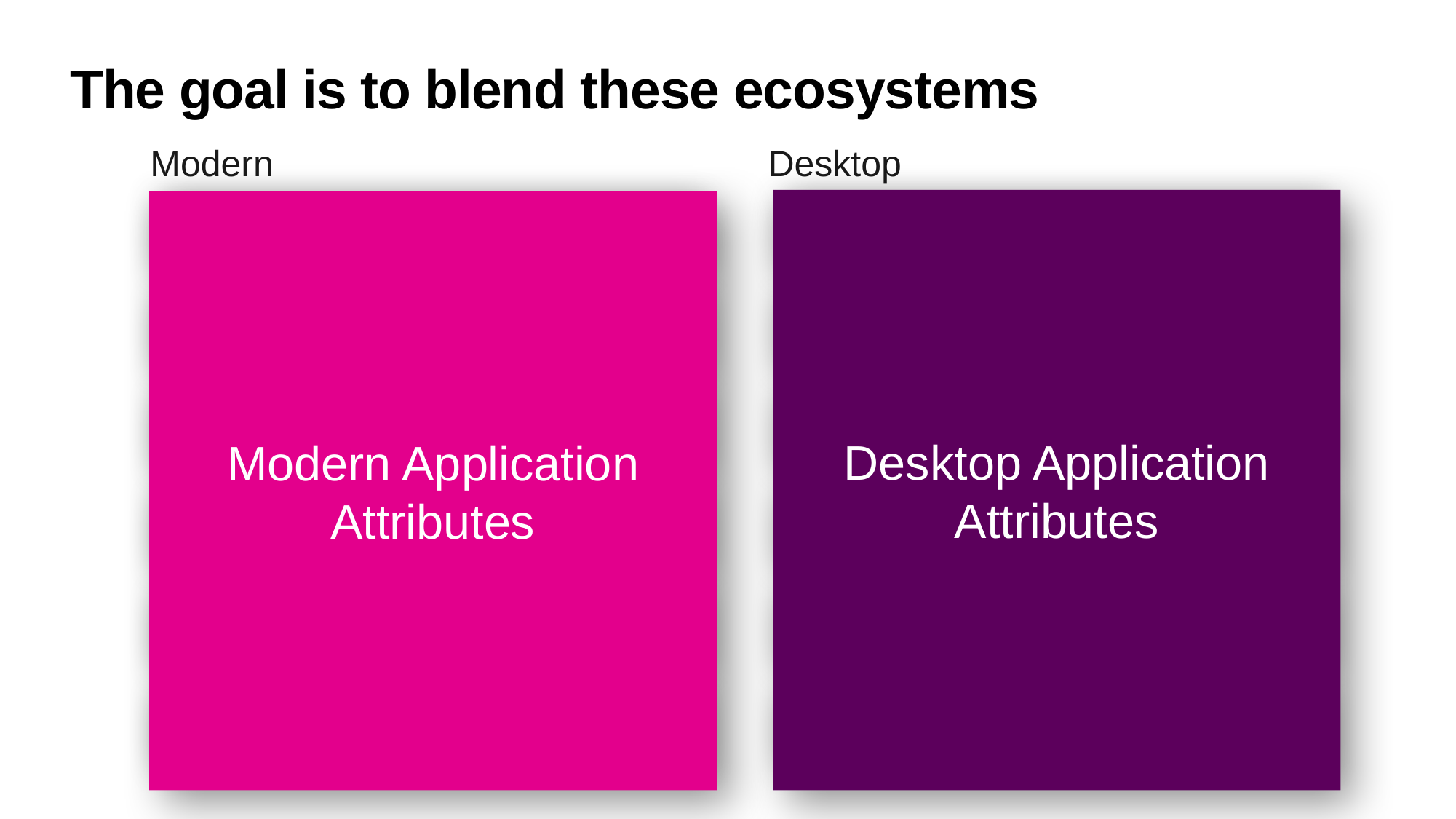

# The goal is to blend these ecosystems
Desktop
Modern
Desktop Application Attributes
Modern Application Attributes
Contained Execution & Great Fundamentals
User & Admin Level Security
Platform Managed Install & Update
MSI, Custom Installers & Updaters
Trusted Distribution
Web, SCCM & Custom Distribution
Modern UI
HWND, Windows Forms, WPF
Cloud First Data with Insights
Local Data
Designed for Reuse
Designed for Windows Desktop Only